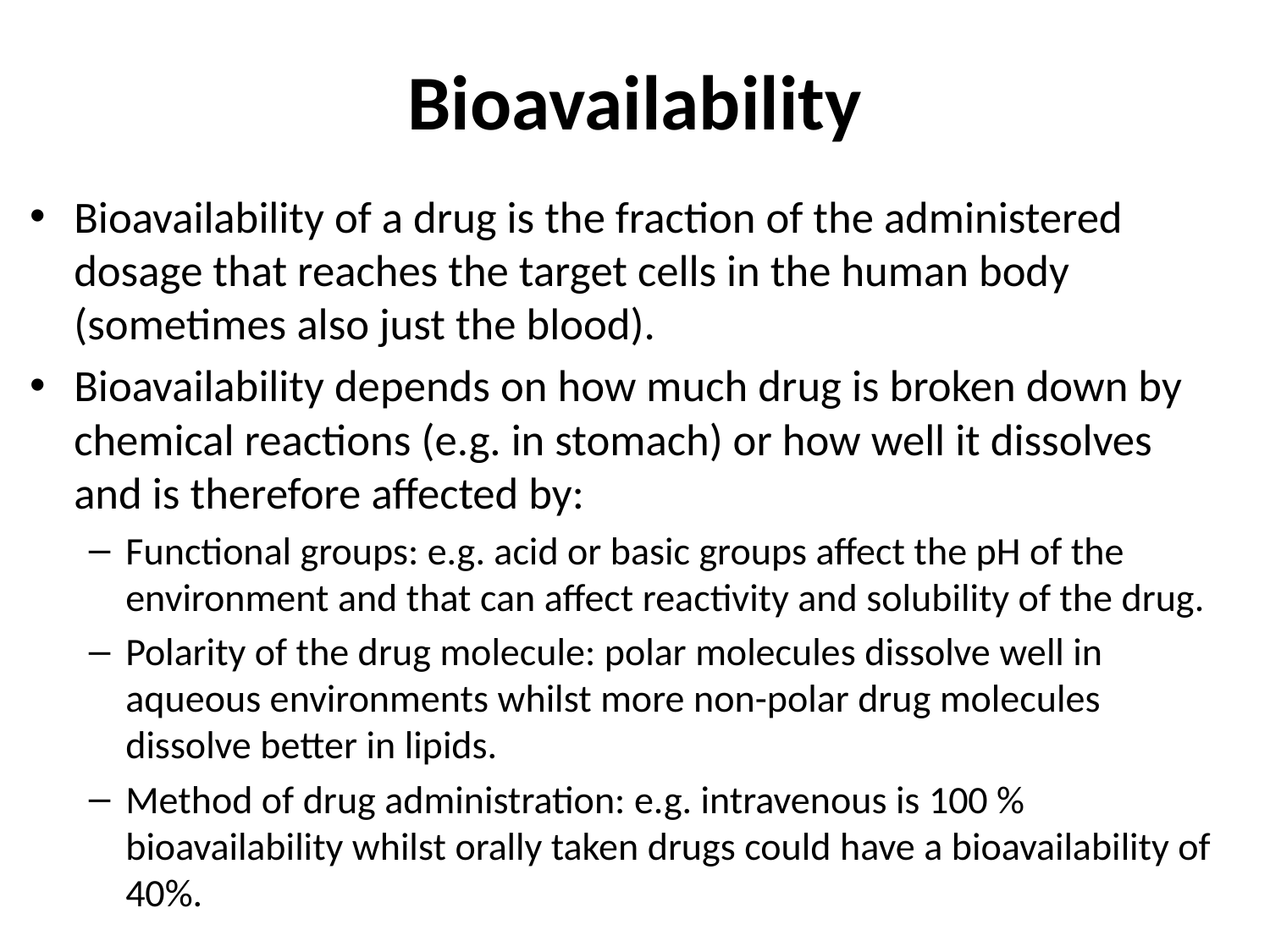

# Bioavailability
Bioavailability of a drug is the fraction of the administered dosage that reaches the target cells in the human body (sometimes also just the blood).
Bioavailability depends on how much drug is broken down by chemical reactions (e.g. in stomach) or how well it dissolves and is therefore affected by:
Functional groups: e.g. acid or basic groups affect the pH of the environment and that can affect reactivity and solubility of the drug.
Polarity of the drug molecule: polar molecules dissolve well in aqueous environments whilst more non-polar drug molecules dissolve better in lipids.
Method of drug administration: e.g. intravenous is 100 % bioavailability whilst orally taken drugs could have a bioavailability of 40%.